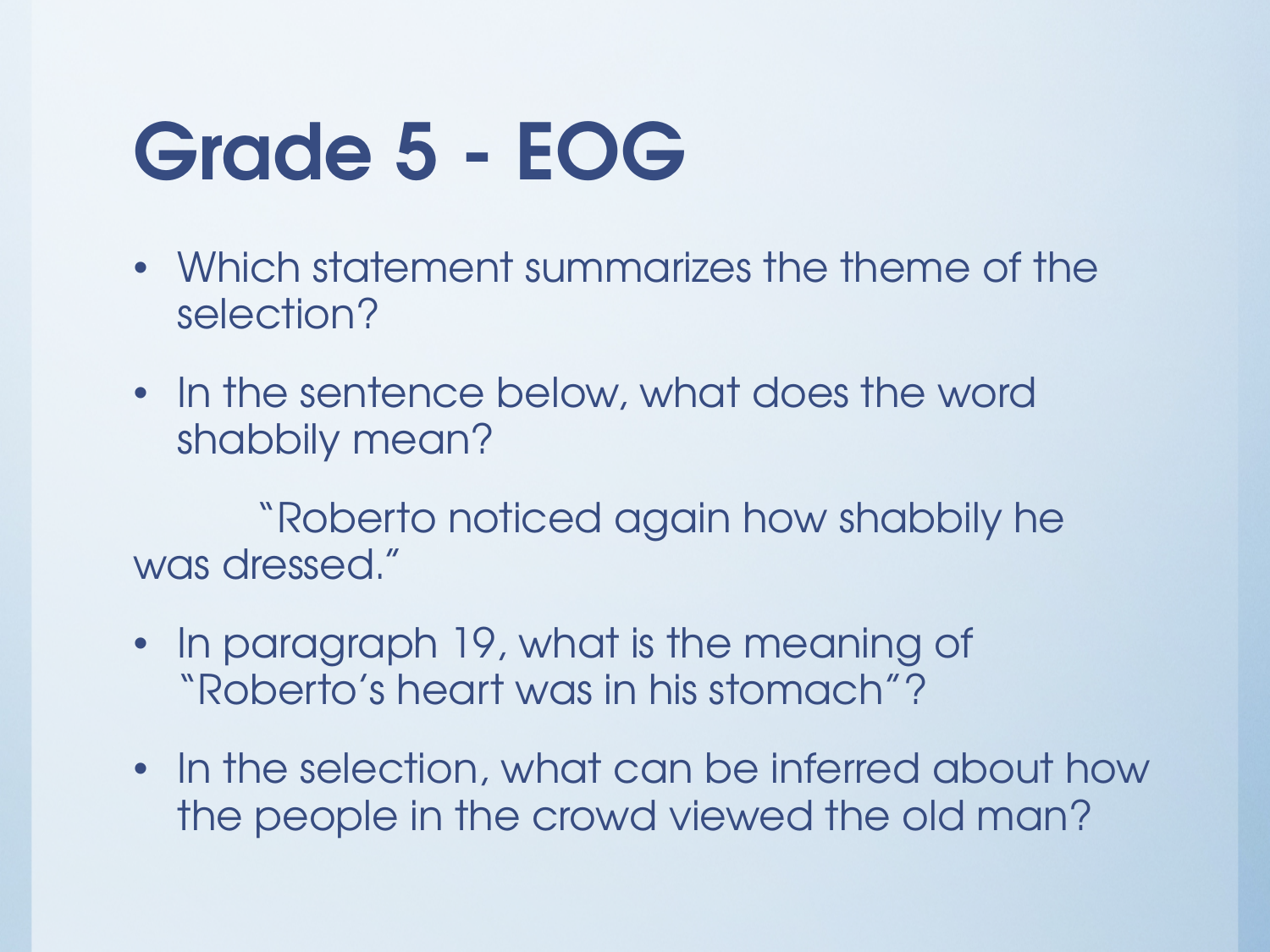

# Grade 5 - EOG
Which statement summarizes the theme of the selection?
In the sentence below, what does the word shabbily mean?
	“Roberto noticed again how shabbily he 	was dressed.”
In paragraph 19, what is the meaning of “Roberto’s heart was in his stomach”?
In the selection, what can be inferred about how the people in the crowd viewed the old man?